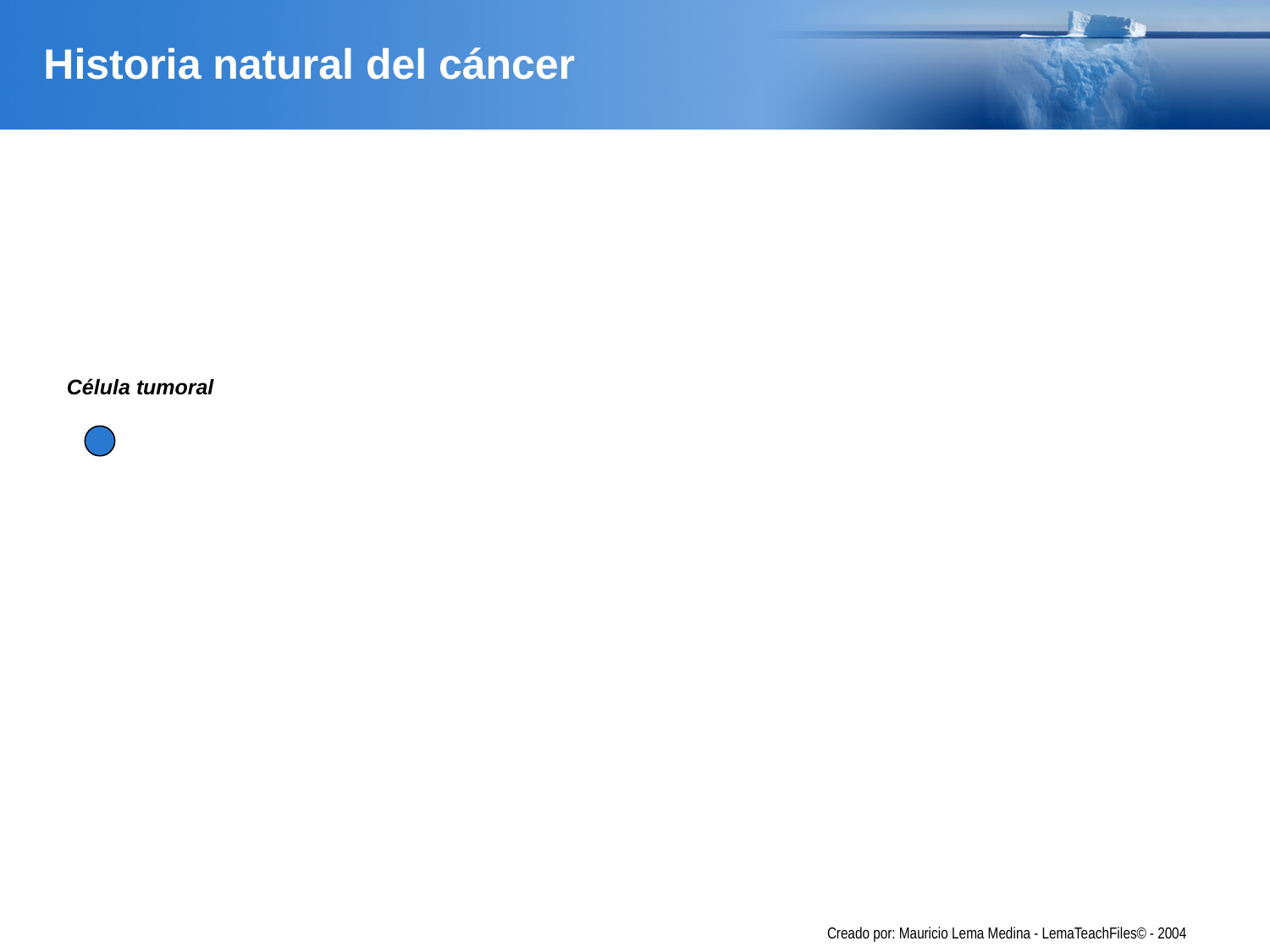

# Historia natural del cáncer
Célula tumoral

Creado por: Mauricio Lema Medina - LemaTeachFiles© - 2004